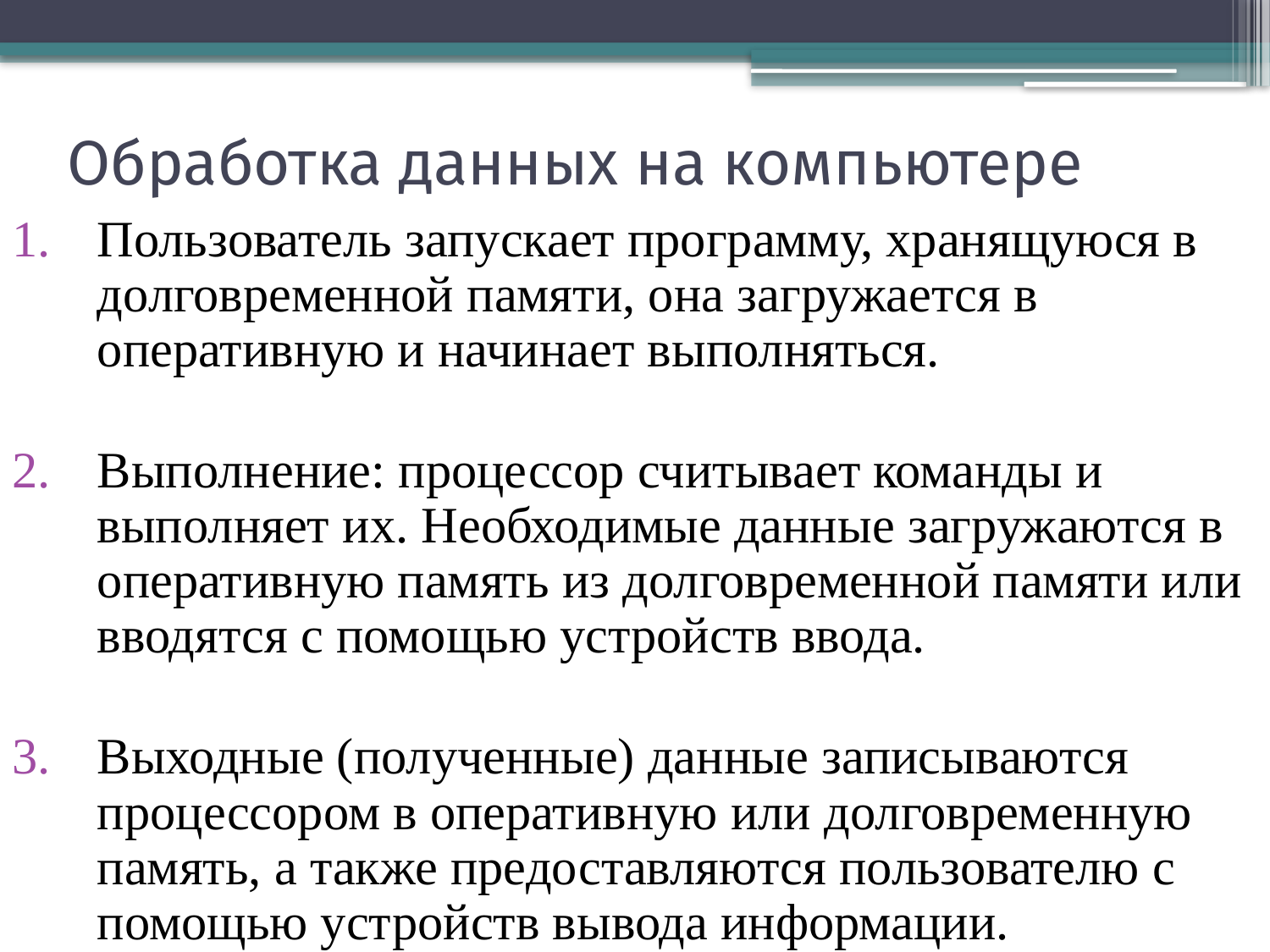

# Обработка данных на компьютере
Пользователь запускает программу, хранящуюся в долговременной памяти, она загружается в оперативную и начинает выполняться.

Выполнение: процессор считывает команды и выполняет их. Необходимые данные загружаются в оперативную память из долговременной памяти или вводятся с помощью устройств ввода.

Выходные (полученные) данные записываются процессором в оперативную или долговременную память, а также предоставляются пользователю с помощью устройств вывода информации.